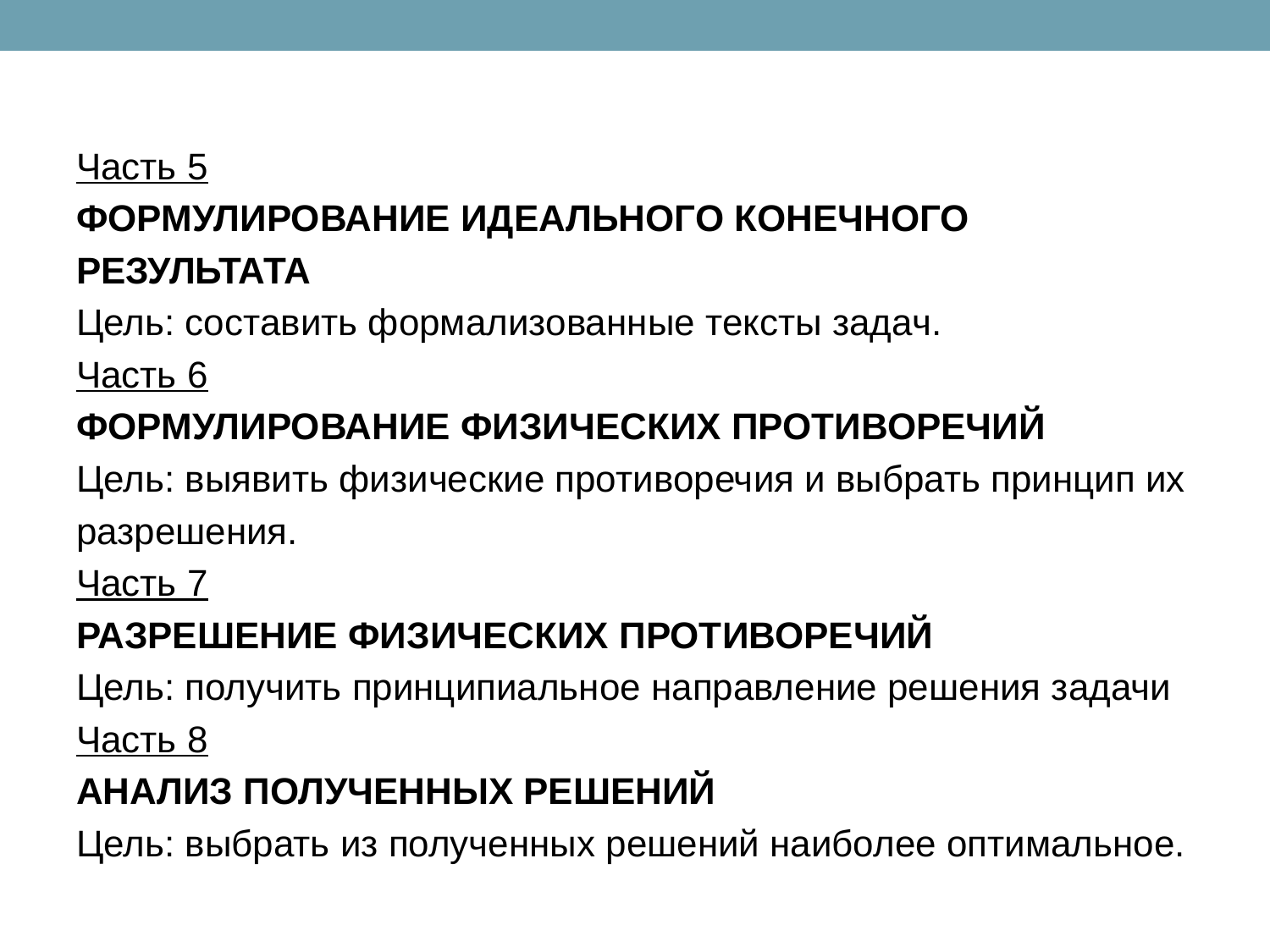

Часть 5
ФОРМУЛИРОВАНИЕ ИДЕАЛЬНОГО КОНЕЧНОГО
РЕЗУЛЬТАТА
Цель: составить формализованные тексты задач.
Часть 6
ФОРМУЛИРОВАНИЕ ФИЗИЧЕСКИХ ПРОТИВОРЕЧИЙ
Цель: выявить физические противоречия и выбрать принцип их
разрешения.
Часть 7
РАЗРЕШЕНИЕ ФИЗИЧЕСКИХ ПРОТИВОРЕЧИЙ
Цель: получить принципиальное направление решения задачи
Часть 8
АНАЛИЗ ПОЛУЧЕННЫХ РЕШЕНИЙ
Цель: выбрать из полученных решений наиболее оптимальное.